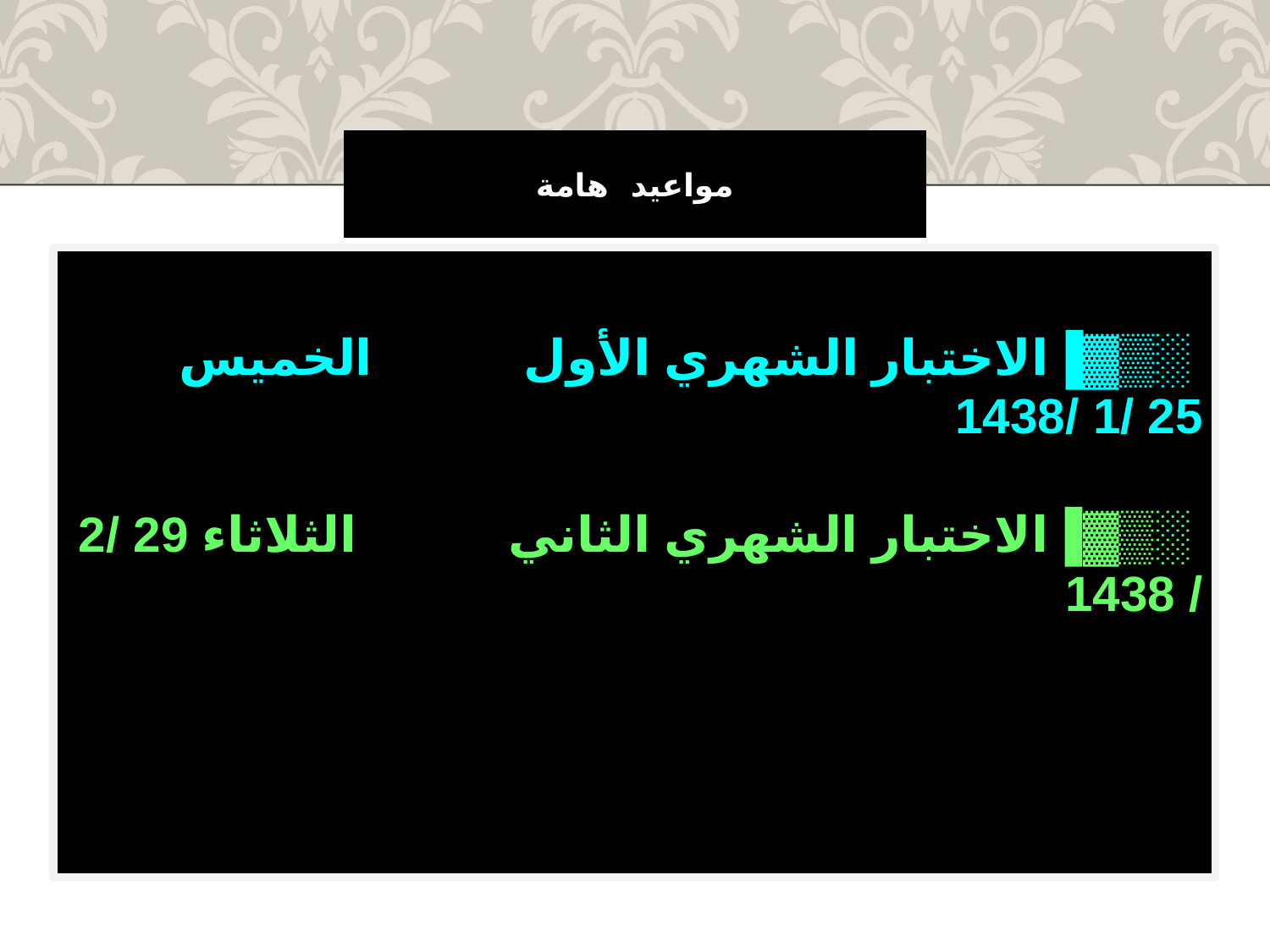

# مواعيد  هامة

 ░▒▓▐الاختبار الشهري الأول           الخميس 25 /1 /1438

 ░▒▓▐الاختبار الشهري الثاني           الثلاثاء 29 /2 / 1438